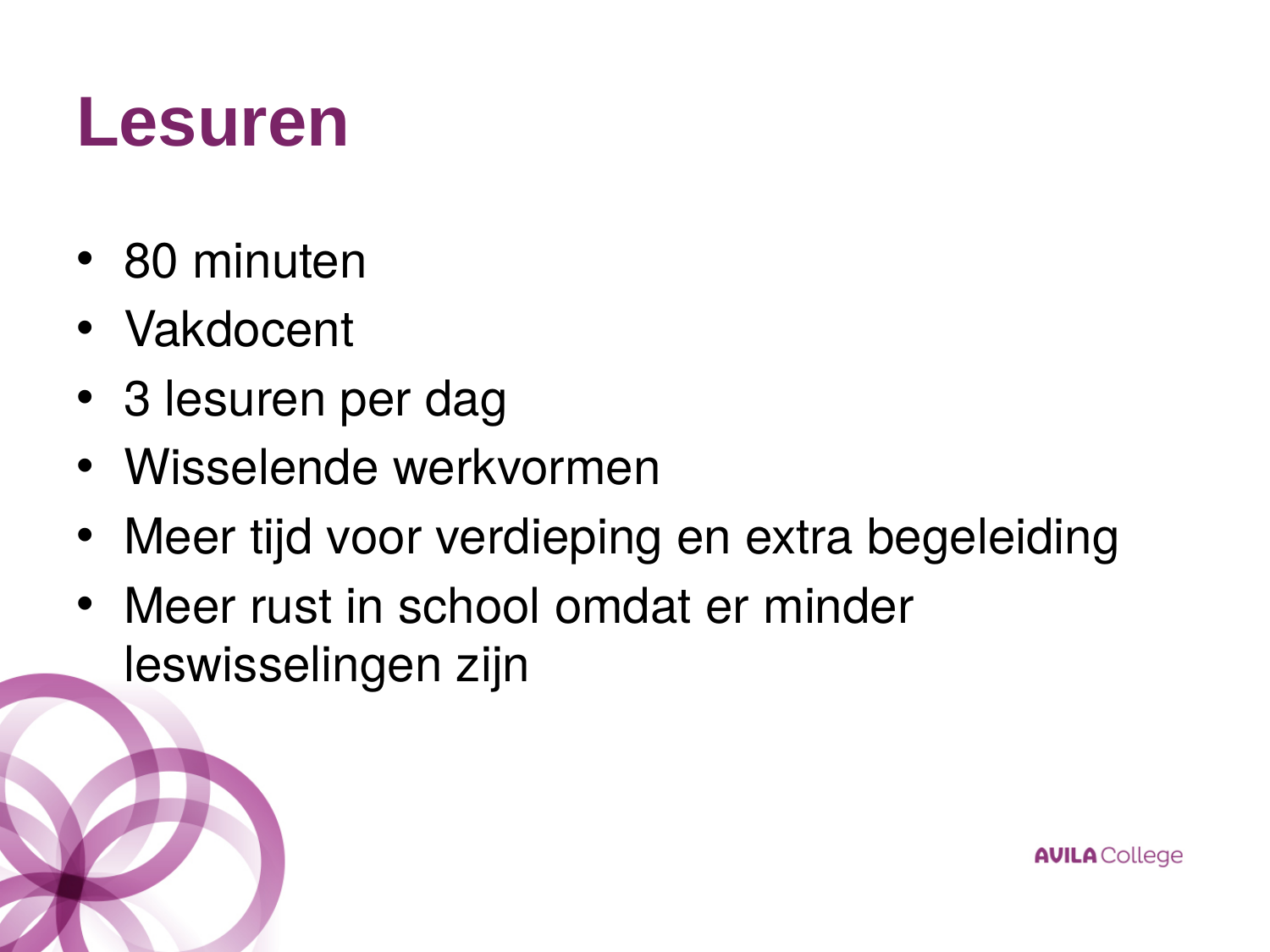

# Lesuren
80 minuten
Vakdocent
3 lesuren per dag
Wisselende werkvormen
Meer tijd voor verdieping en extra begeleiding
Meer rust in school omdat er minder leswisselingen zijn